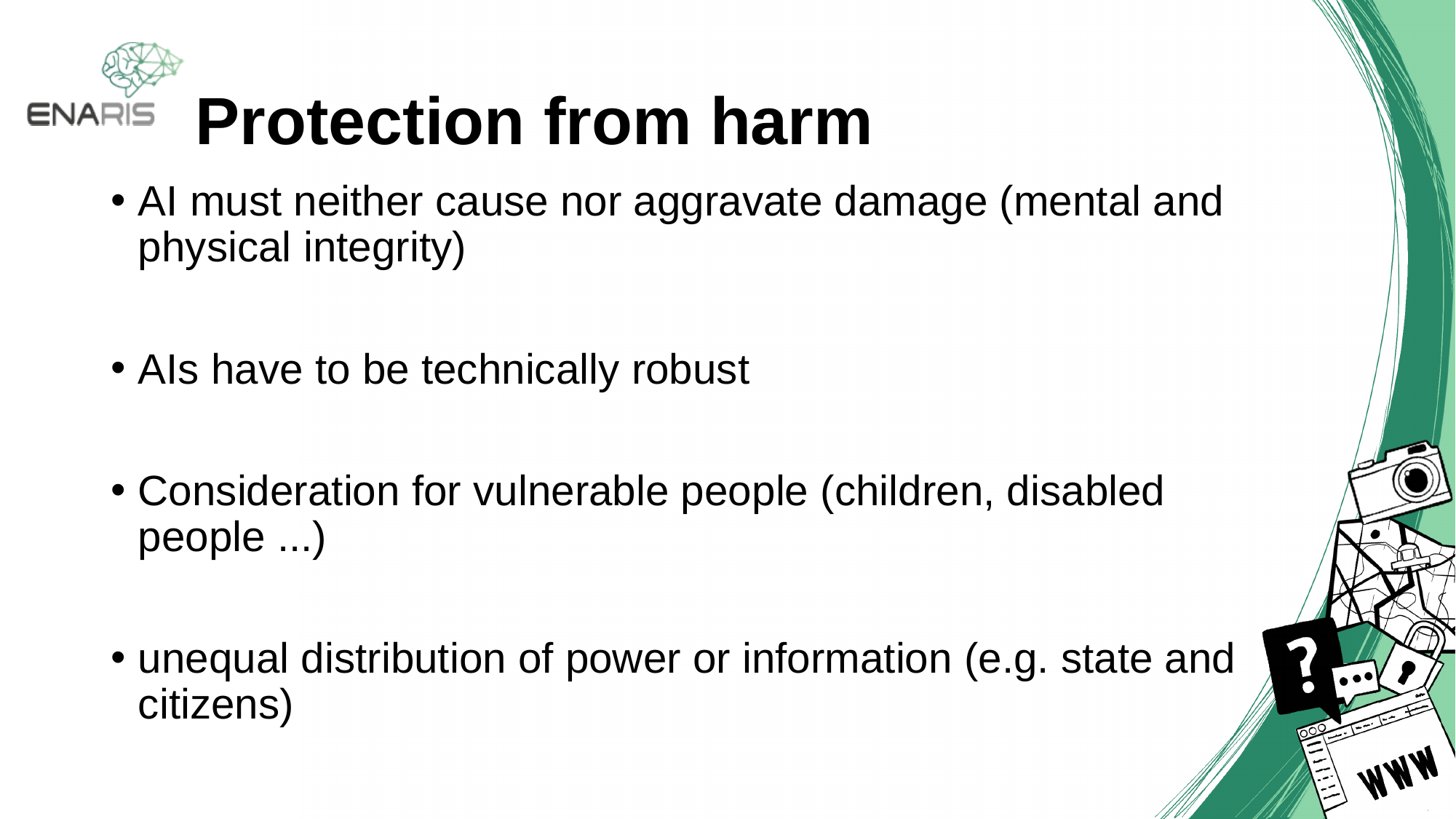

# Protection from harm
AI must neither cause nor aggravate damage (mental and physical integrity)

AIs have to be technically robust

Consideration for vulnerable people (children, disabled people ...)

unequal distribution of power or information (e.g. state and citizens)